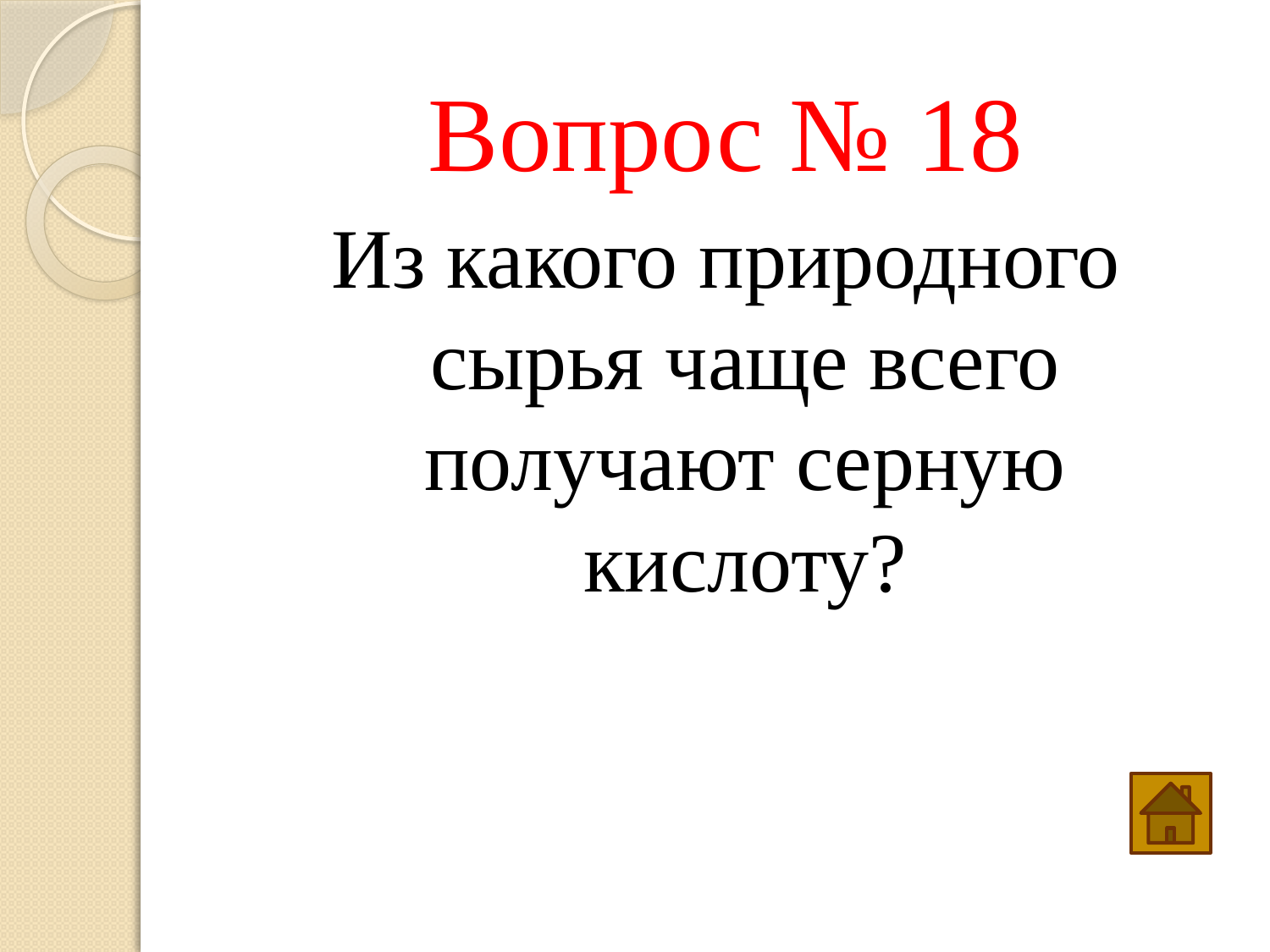

Вопрос № 18
Из какого природного сырья чаще всего получают серную кислоту?